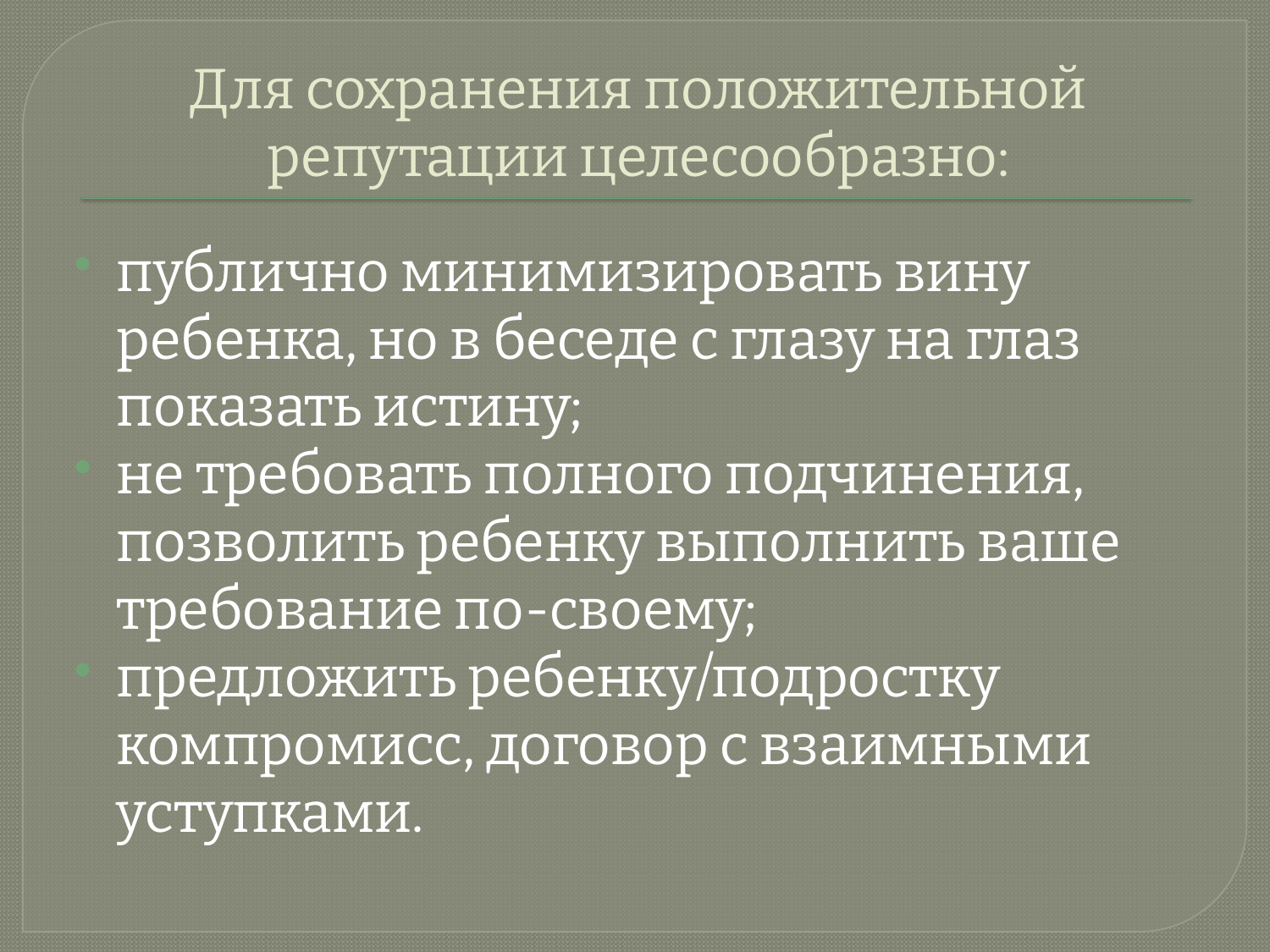

# Для сохранения положительной репутации целесообразно:
публично минимизировать вину ребенка, но в беседе с глазу на глаз показать истину;
не требовать полного подчинения, позволить ребенку выполнить ваше требование по-своему;
предложить ребенку/подростку компромисс, договор с взаимными уступками.